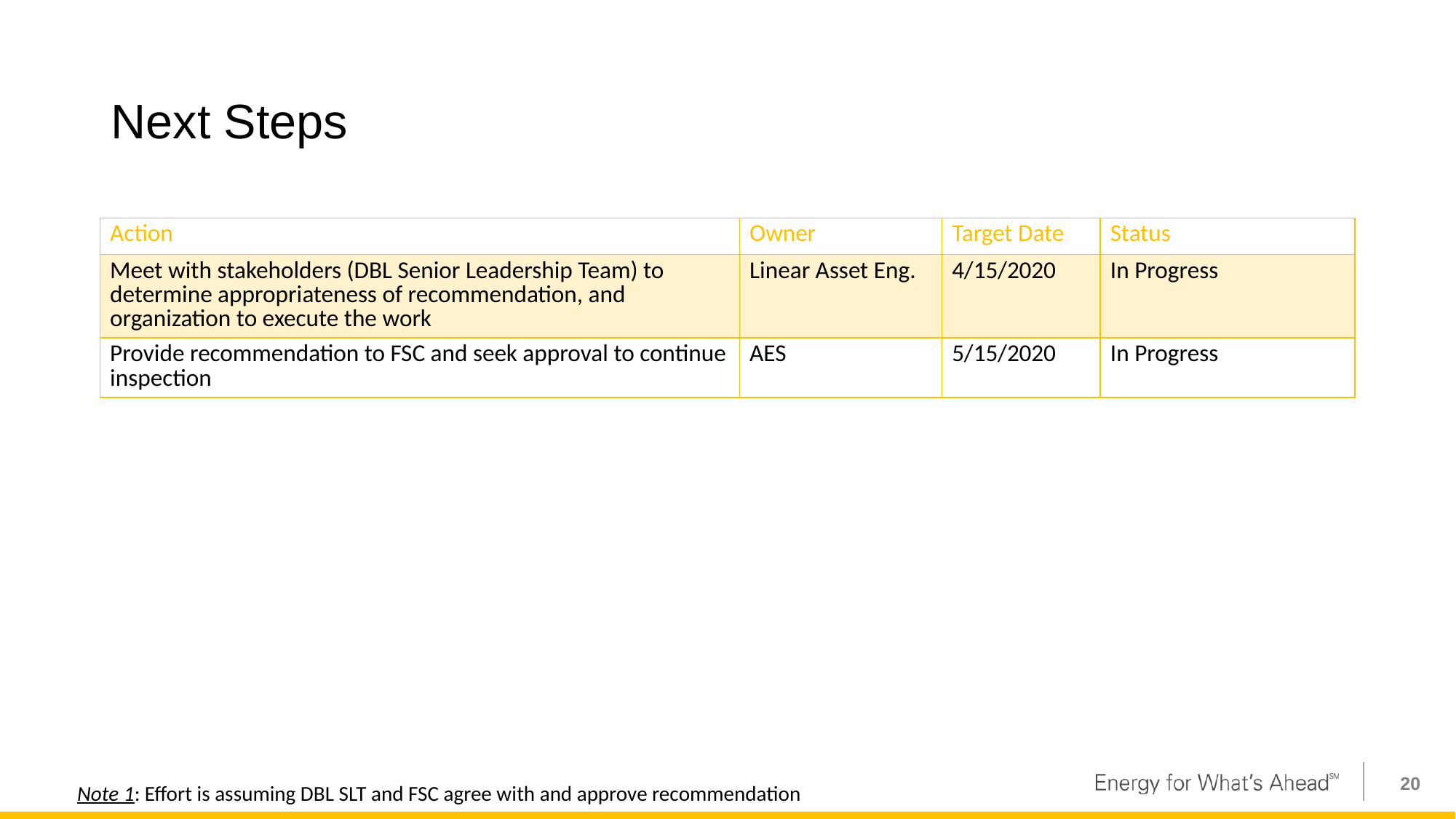

# Next Steps
| Action | Owner | Target Date | Status |
| --- | --- | --- | --- |
| Meet with stakeholders (DBL Senior Leadership Team) to determine appropriateness of recommendation, and organization to execute the work | Linear Asset Eng. | 4/15/2020 | In Progress |
| Provide recommendation to FSC and seek approval to continue inspection | AES | 5/15/2020 | In Progress |
20
Note 1: Effort is assuming DBL SLT and FSC agree with and approve recommendation